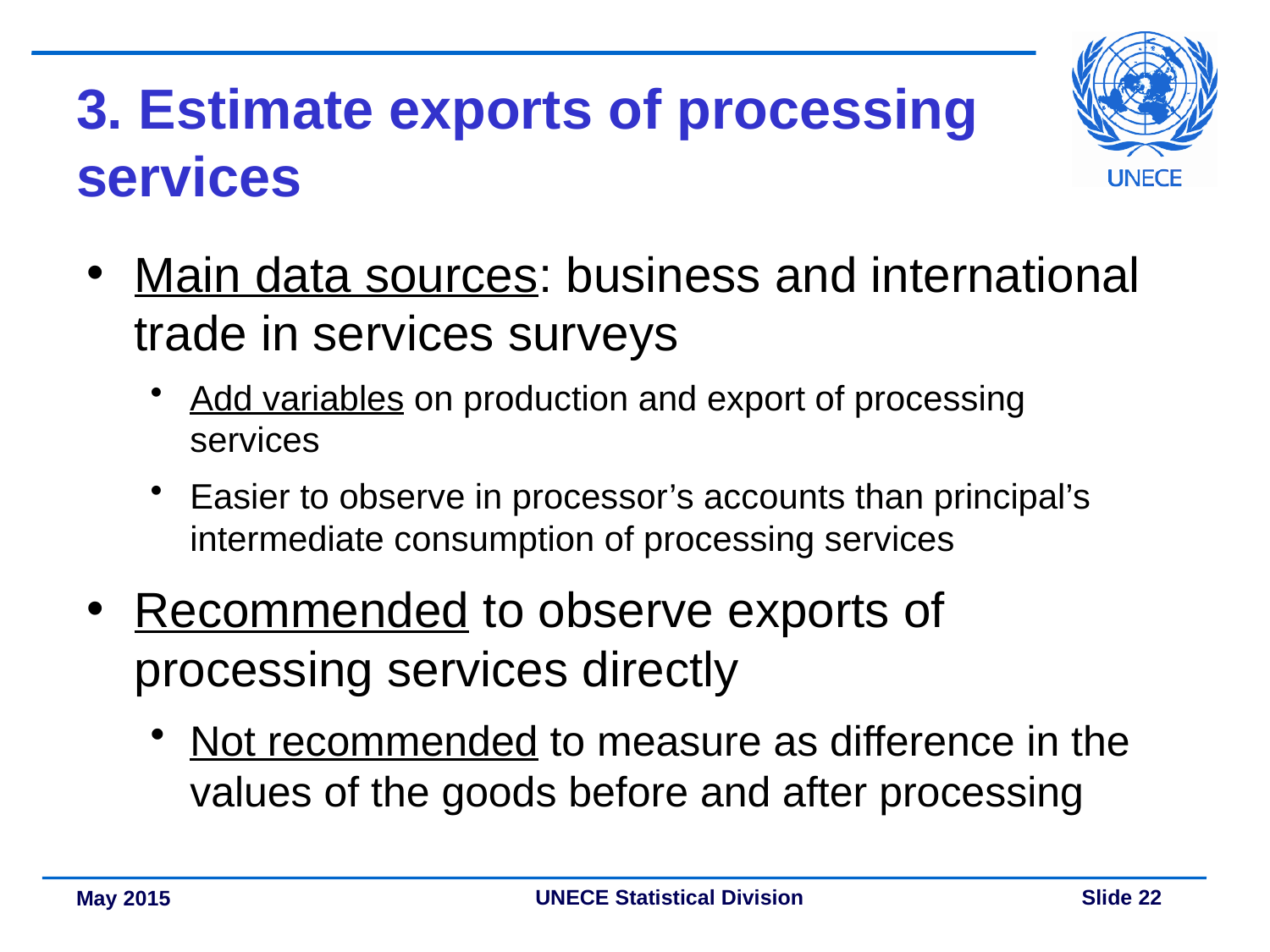

# 3. Estimate exports of processing services
Main data sources: business and international trade in services surveys
Add variables on production and export of processing services
Easier to observe in processor’s accounts than principal’s intermediate consumption of processing services
Recommended to observe exports of processing services directly
Not recommended to measure as difference in the values of the goods before and after processing
May 2015